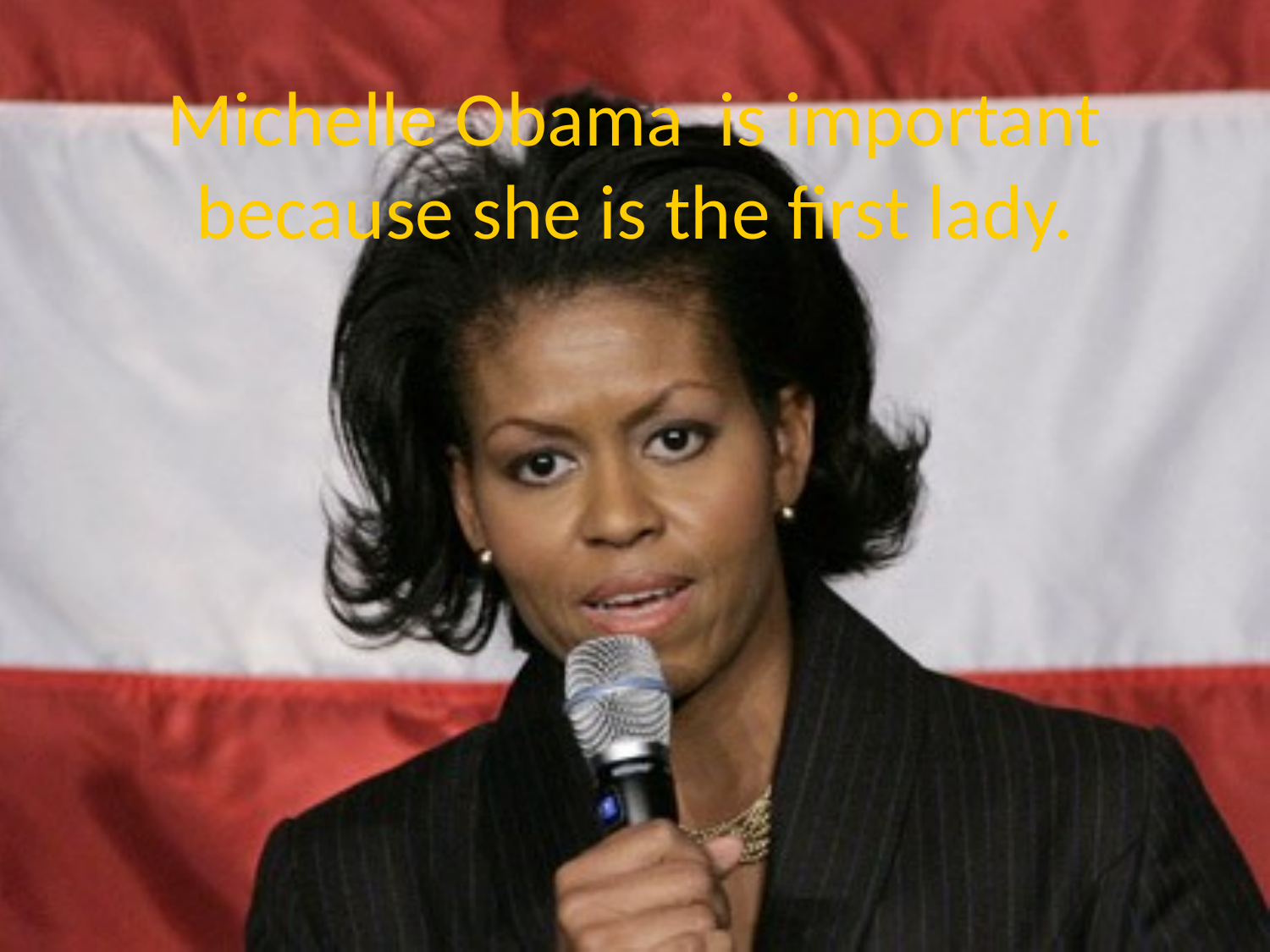

# Michelle Obama  is important because she is the first lady.